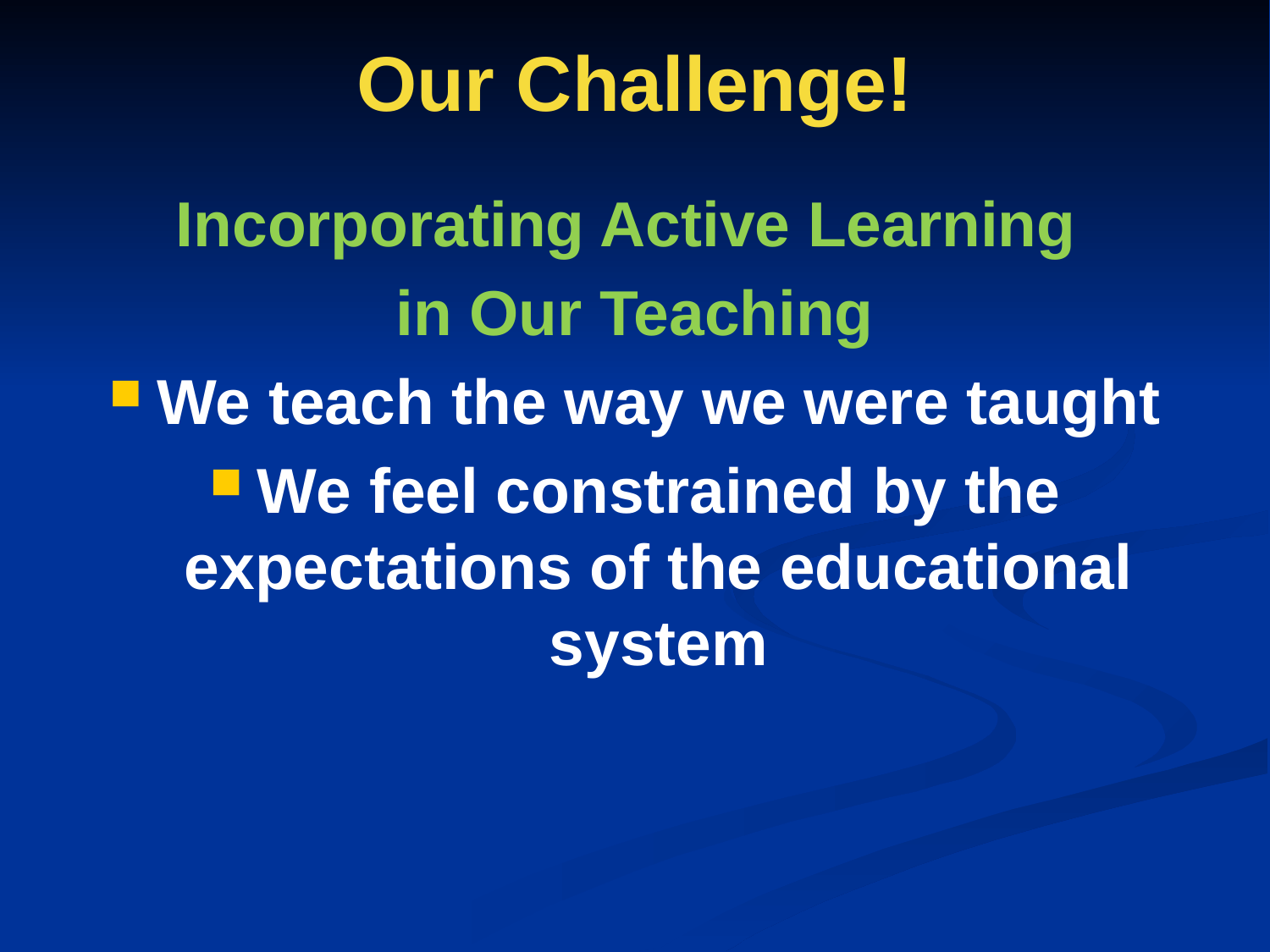

# Our Challenge!
Incorporating Active Learning
in Our Teaching
We teach the way we were taught
We feel constrained by the expectations of the educational system